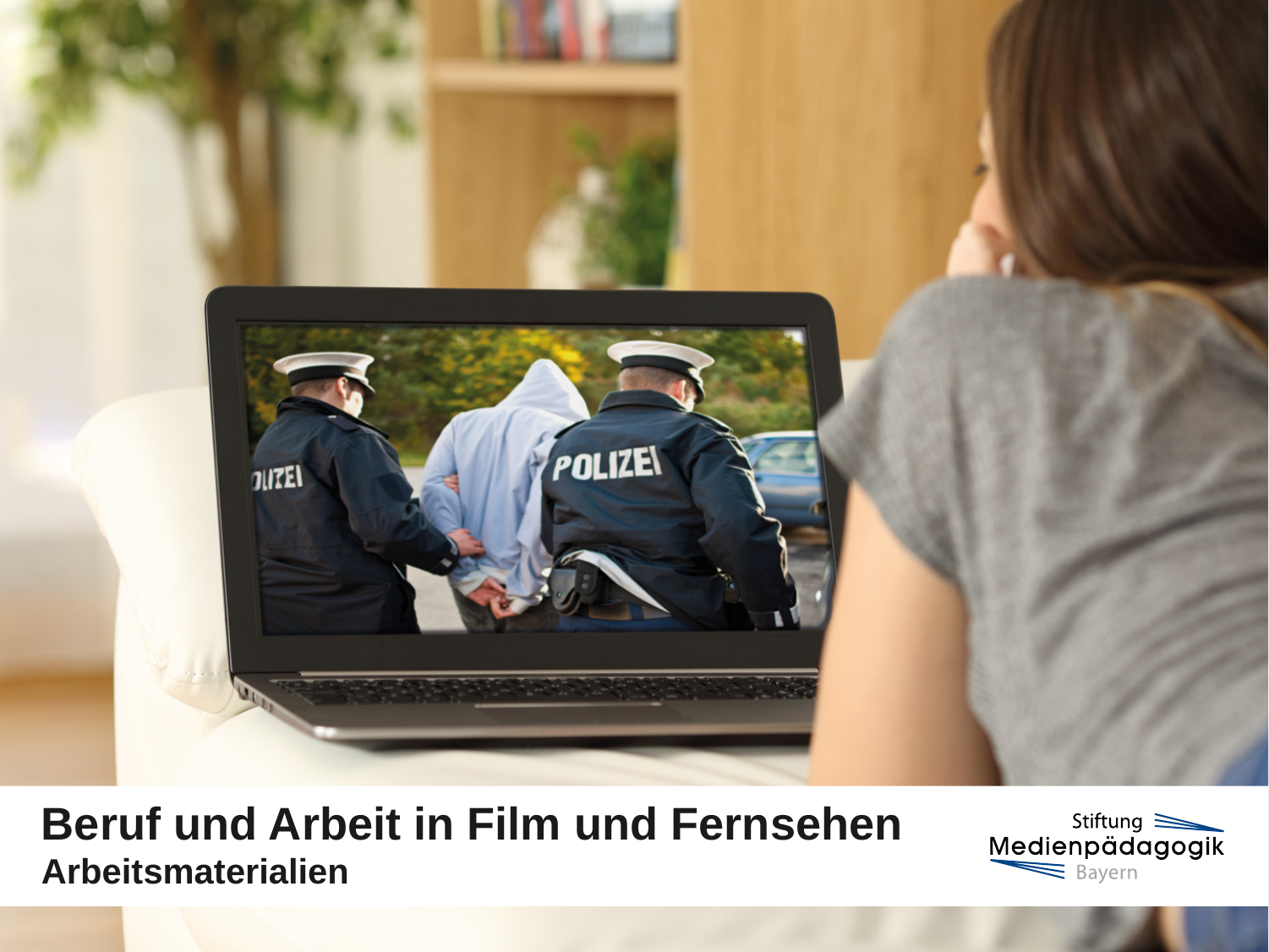

# Beruf und Arbeit in Film und Fernsehen Arbeitsmaterialien